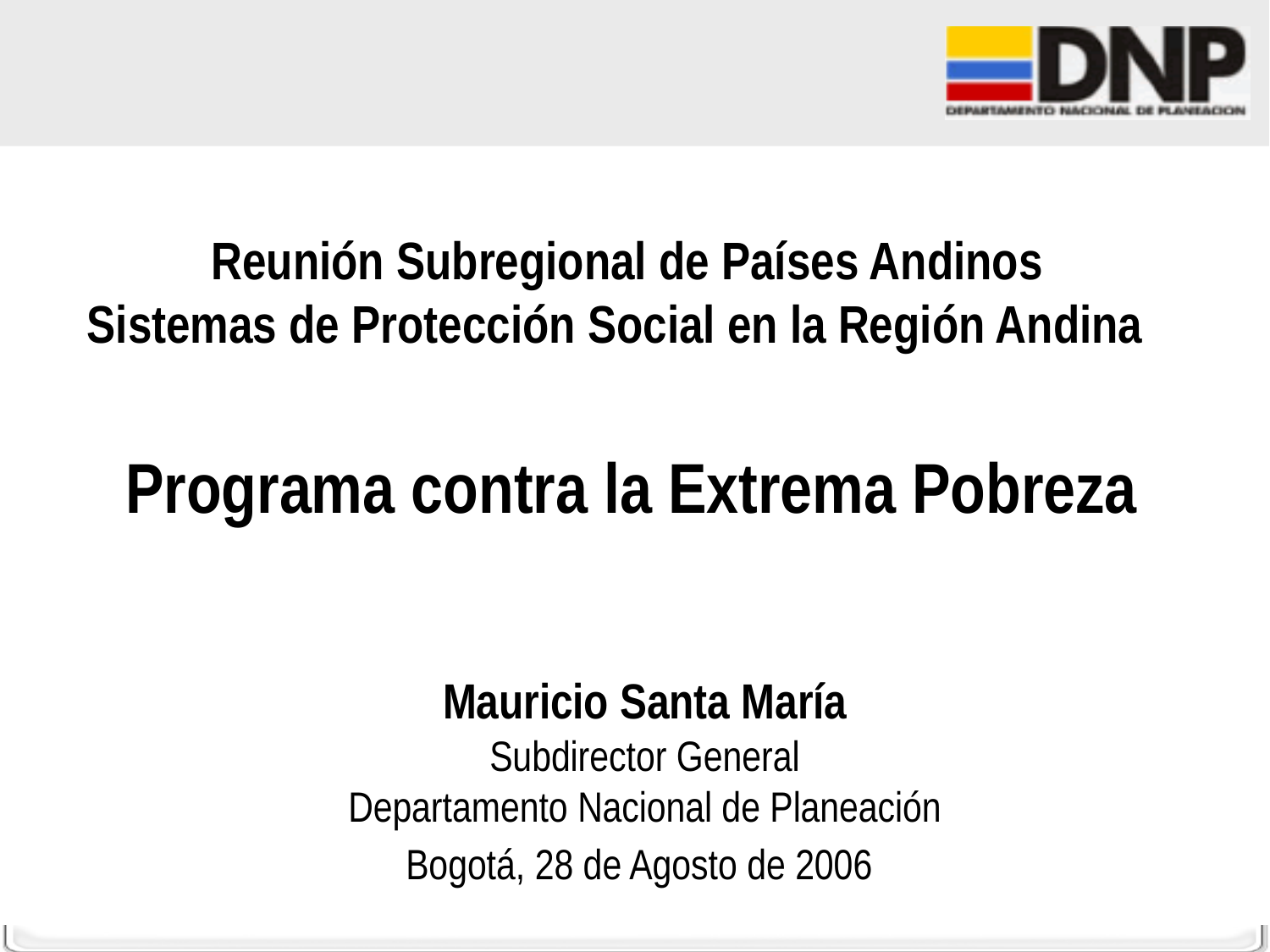

Reunión Subregional de Países Andinos
Sistemas de Protección Social en la Región Andina
Programa contra la Extrema Pobreza
Mauricio Santa María
Subdirector General
Departamento Nacional de Planeación
Bogotá, 28 de Agosto de 2006